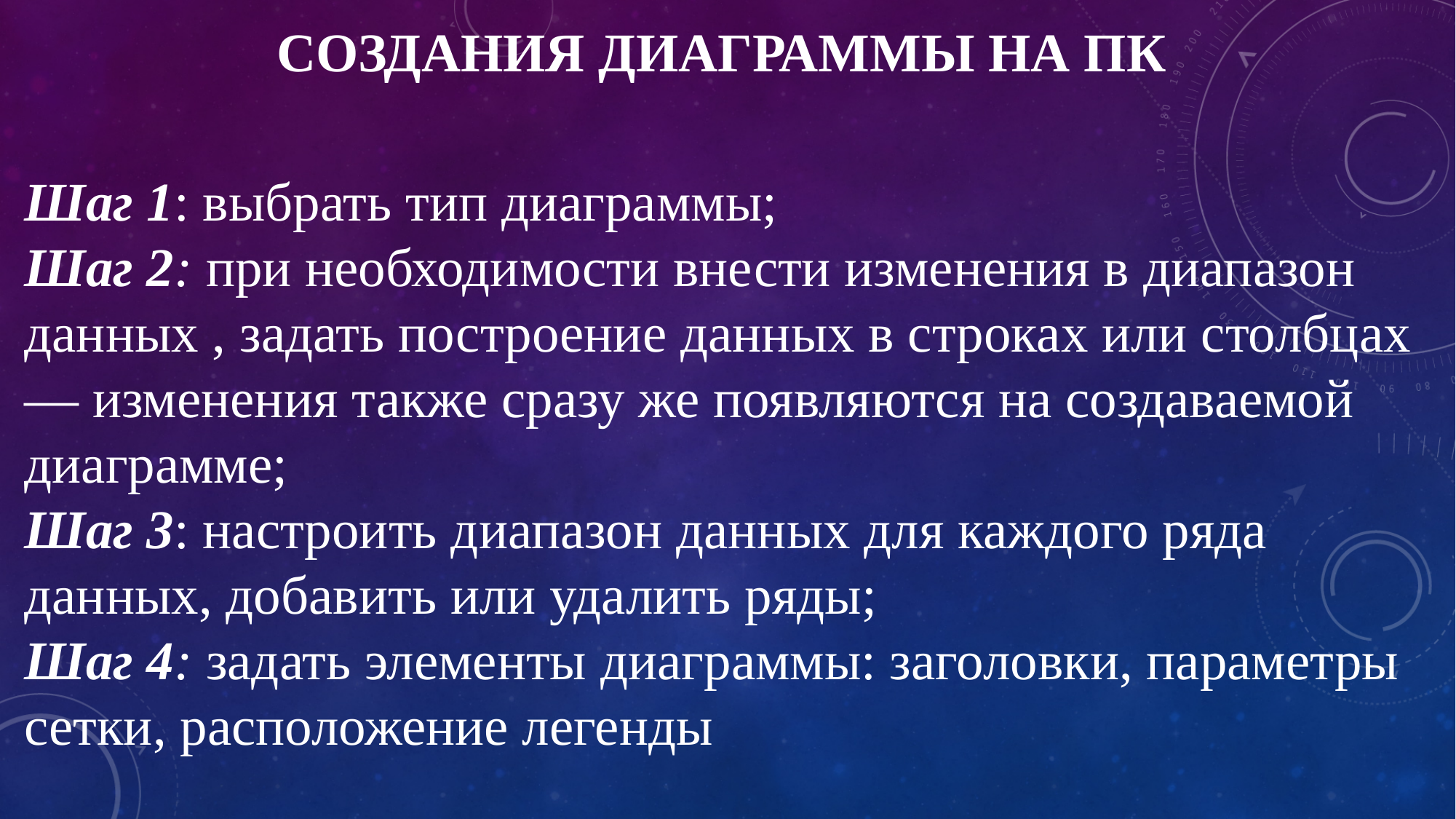

СОЗДАНИЯ ДИАГРАММЫ НА ПК
Шаг 1: выбрать тип диаграммы;
Шаг 2: при необходимости внести изменения в диапазон данных , задать построение данных в строках или столбцах — изменения также сразу же появляются на создаваемой диаграмме;
Шаг 3: настроить диапазон данных для каждого ряда данных, добавить или удалить ряды;
Шаг 4: задать элементы диаграммы: заголовки, параметры сетки, расположение легенды